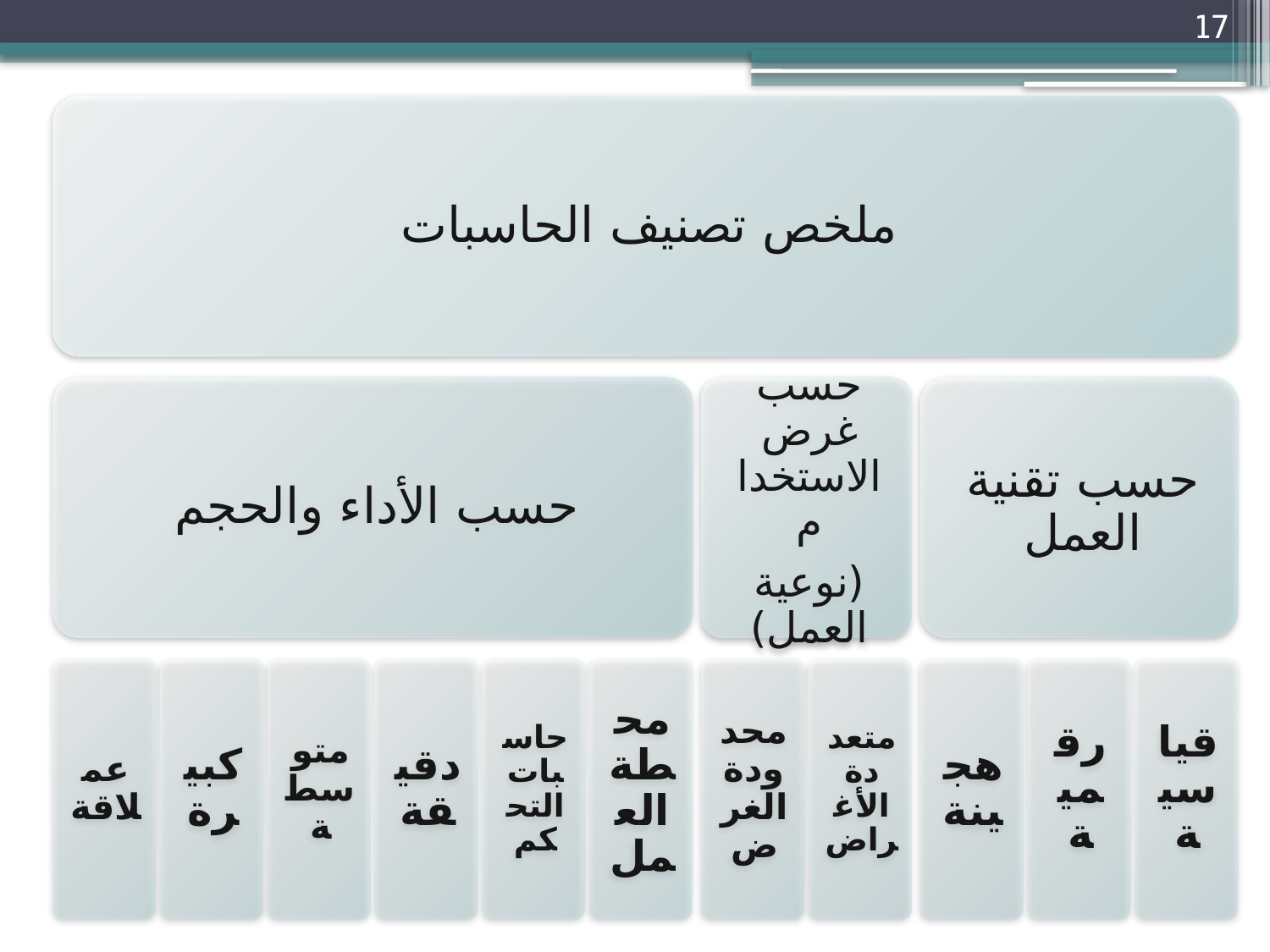

17
ملخص تصنيف الحاسبات
حسب الأداء والحجم
عملاقة
كبيرة
متوسطة
دقيقة
حاسبات التحكم
محطة العمل
حسب غرض الاستخدام
(نوعية العمل)
محدودة الغرض
متعددة الأغراض
حسب تقنية العمل
هجينة
رقمية
قياسية